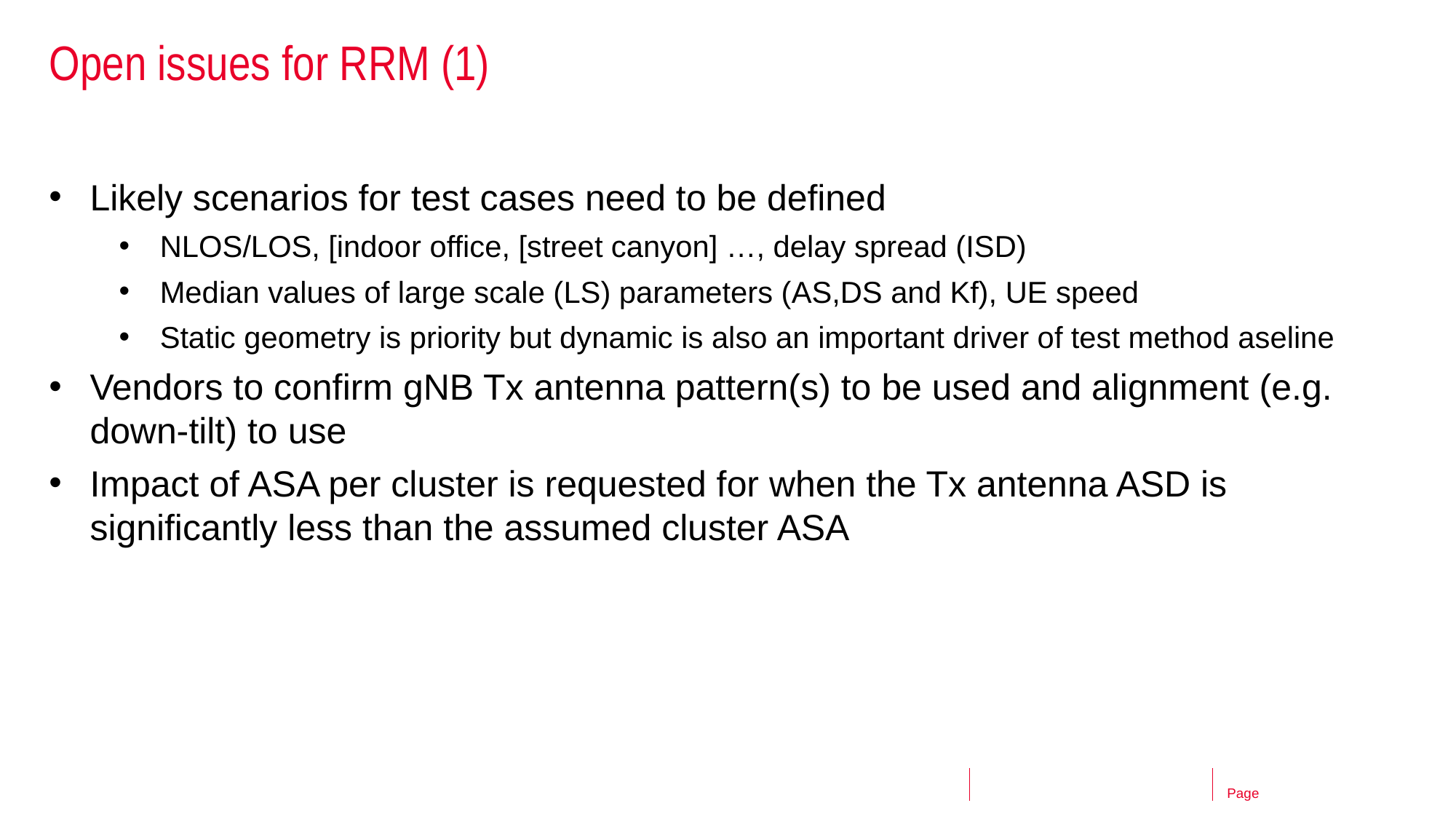

# Open issues for RRM (1)
Likely scenarios for test cases need to be defined
NLOS/LOS, [indoor office, [street canyon] …, delay spread (ISD)
Median values of large scale (LS) parameters (AS,DS and Kf), UE speed
Static geometry is priority but dynamic is also an important driver of test method aseline
Vendors to confirm gNB Tx antenna pattern(s) to be used and alignment (e.g. down-tilt) to use
Impact of ASA per cluster is requested for when the Tx antenna ASD is significantly less than the assumed cluster ASA